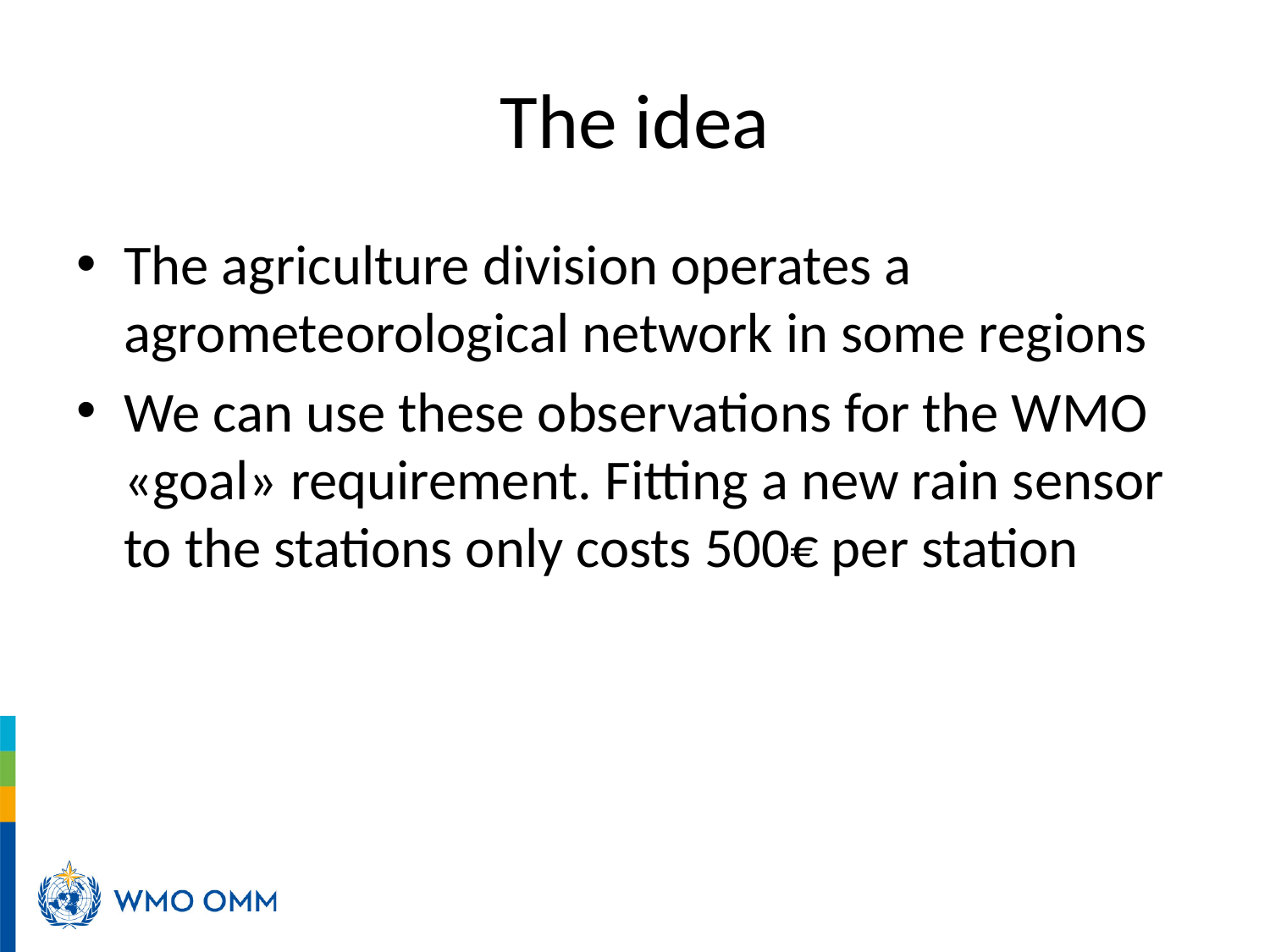

# The idea
The agriculture division operates a agrometeorological network in some regions
We can use these observations for the WMO «goal» requirement. Fitting a new rain sensor to the stations only costs 500€ per station